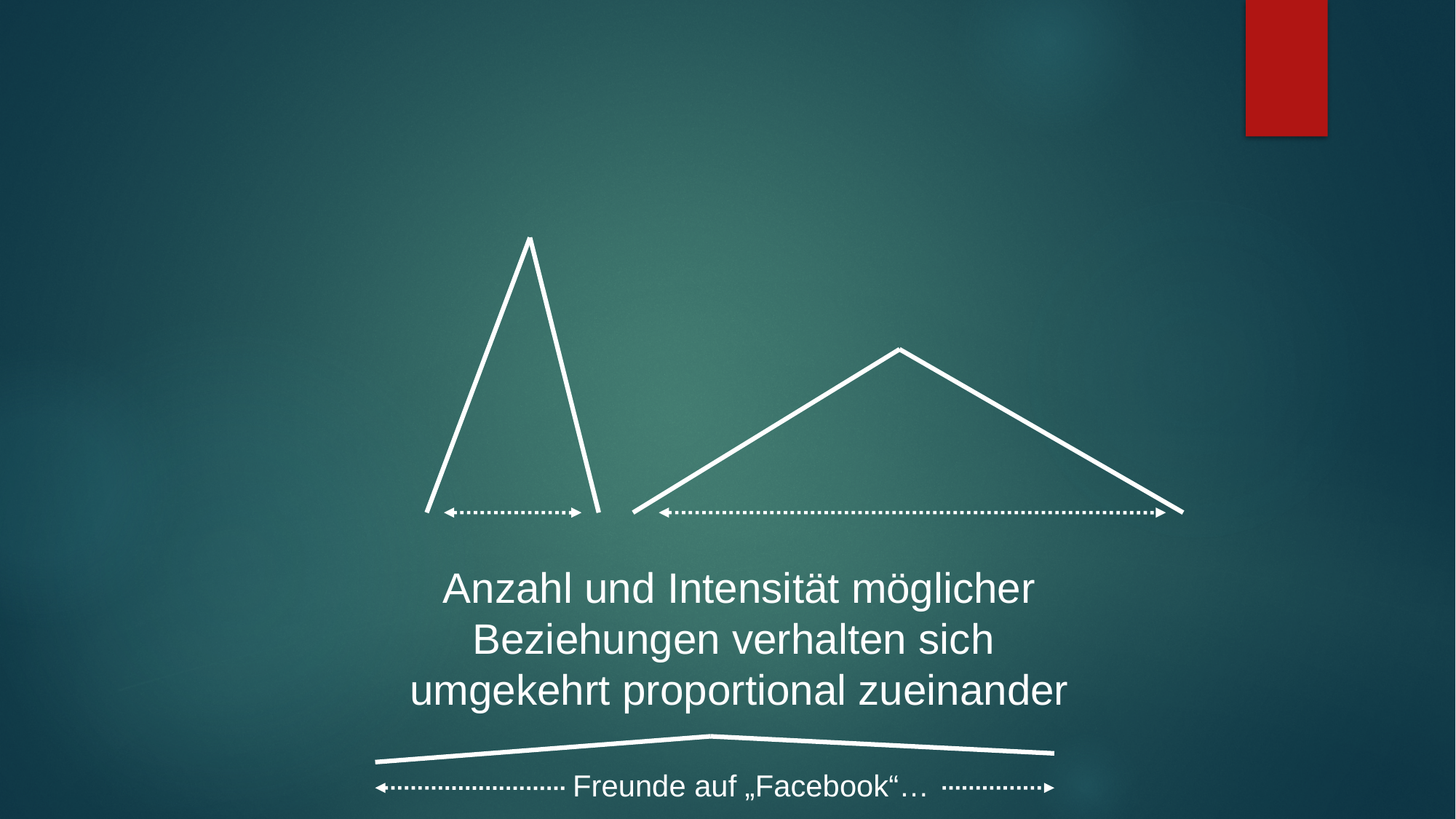

Anzahl und Intensität möglicher
Beziehungen verhalten sich
umgekehrt proportional zueinander

Freunde auf „Facebook“…